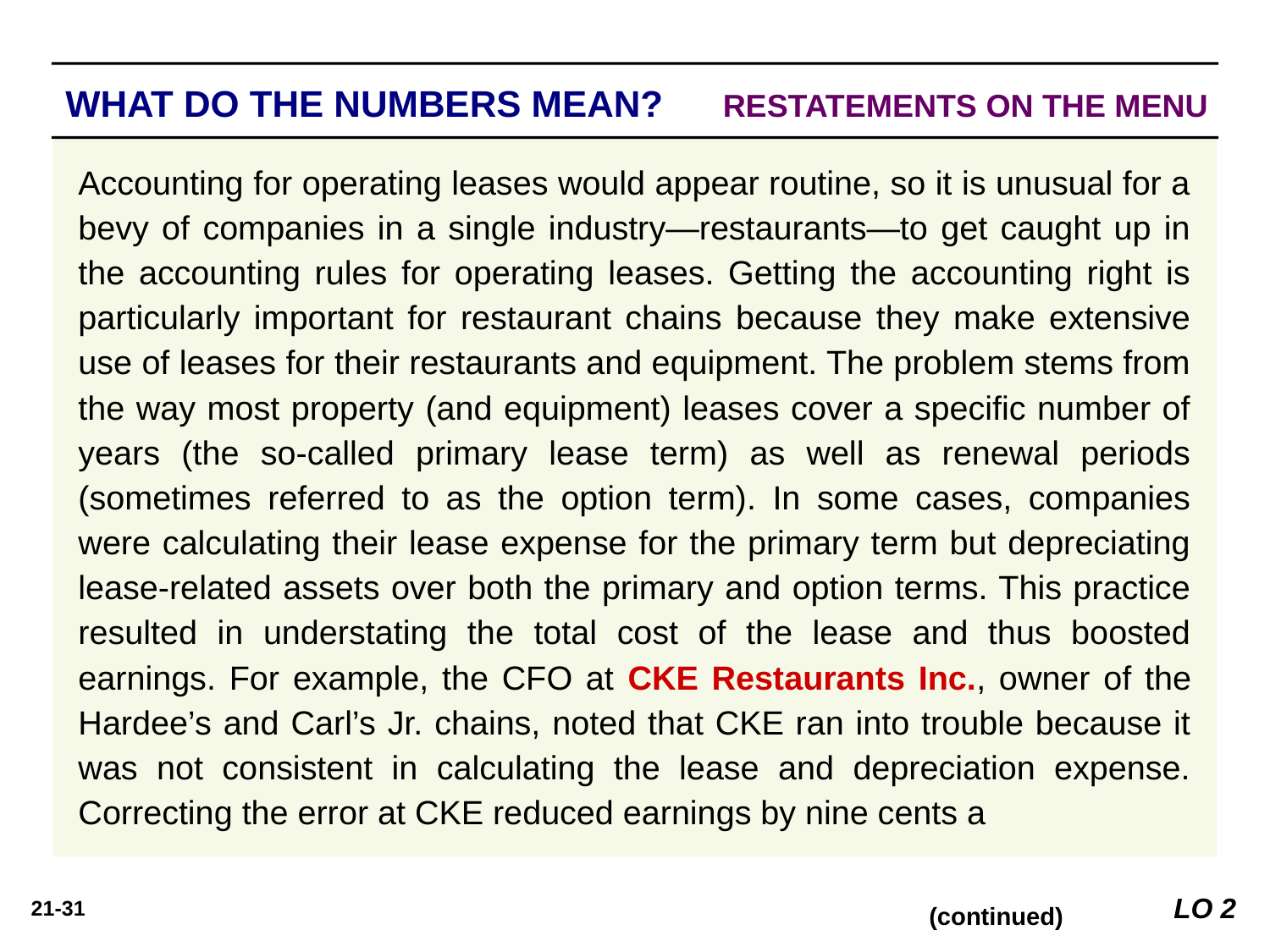

WHAT DO THE NUMBERS MEAN?  	RESTATEMENTS ON THE MENU
WHAT’S YOUR PRINCIPLE
Accounting for operating leases would appear routine, so it is unusual for a bevy of companies in a single industry—restaurants—to get caught up in the accounting rules for operating leases. Getting the accounting right is particularly important for restaurant chains because they make extensive use of leases for their restaurants and equipment. The problem stems from the way most property (and equipment) leases cover a speciﬁc number of years (the so-called primary lease term) as well as renewal periods (sometimes referred to as the option term). In some cases, companies were calculating their lease expense for the primary term but depreciating lease-related assets over both the primary and option terms. This practice resulted in understating the total cost of the lease and thus boosted earnings. For example, the CFO at CKE Restaurants Inc., owner of the Hardee’s and Carl’s Jr. chains, noted that CKE ran into trouble because it was not consistent in calculating the lease and depreciation expense. Correcting the error at CKE reduced earnings by nine cents a

LO 2
(continued)